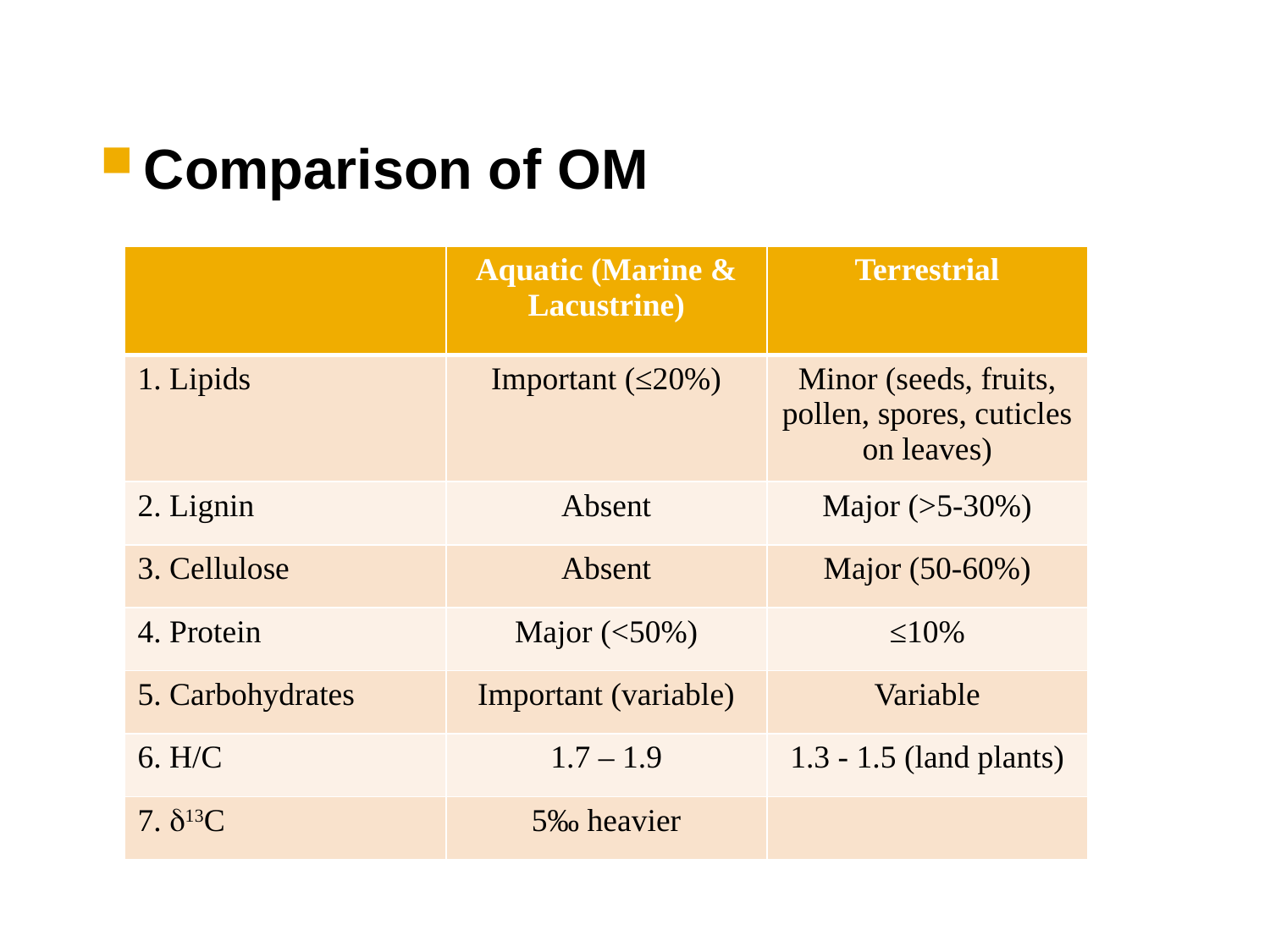

Comparison of OM

|  | Aquatic (Marine & Lacustrine) | Terrestrial |
| --- | --- | --- |
| 1. Lipids | Important (≤20%) | Minor (seeds, fruits, pollen, spores, cuticles on leaves) |
| 2. Lignin | Absent | Major (>5-30%) |
| 3. Cellulose | Absent | Major (50-60%) |
| 4. Protein | Major (<50%) | ≤10% |
| 5. Carbohydrates | Important (variable) | Variable |
| 6. H/C | 1.7 – 1.9 | 1.3 - 1.5 (land plants) |
| 7. δ13C | 5‰ heavier |  |